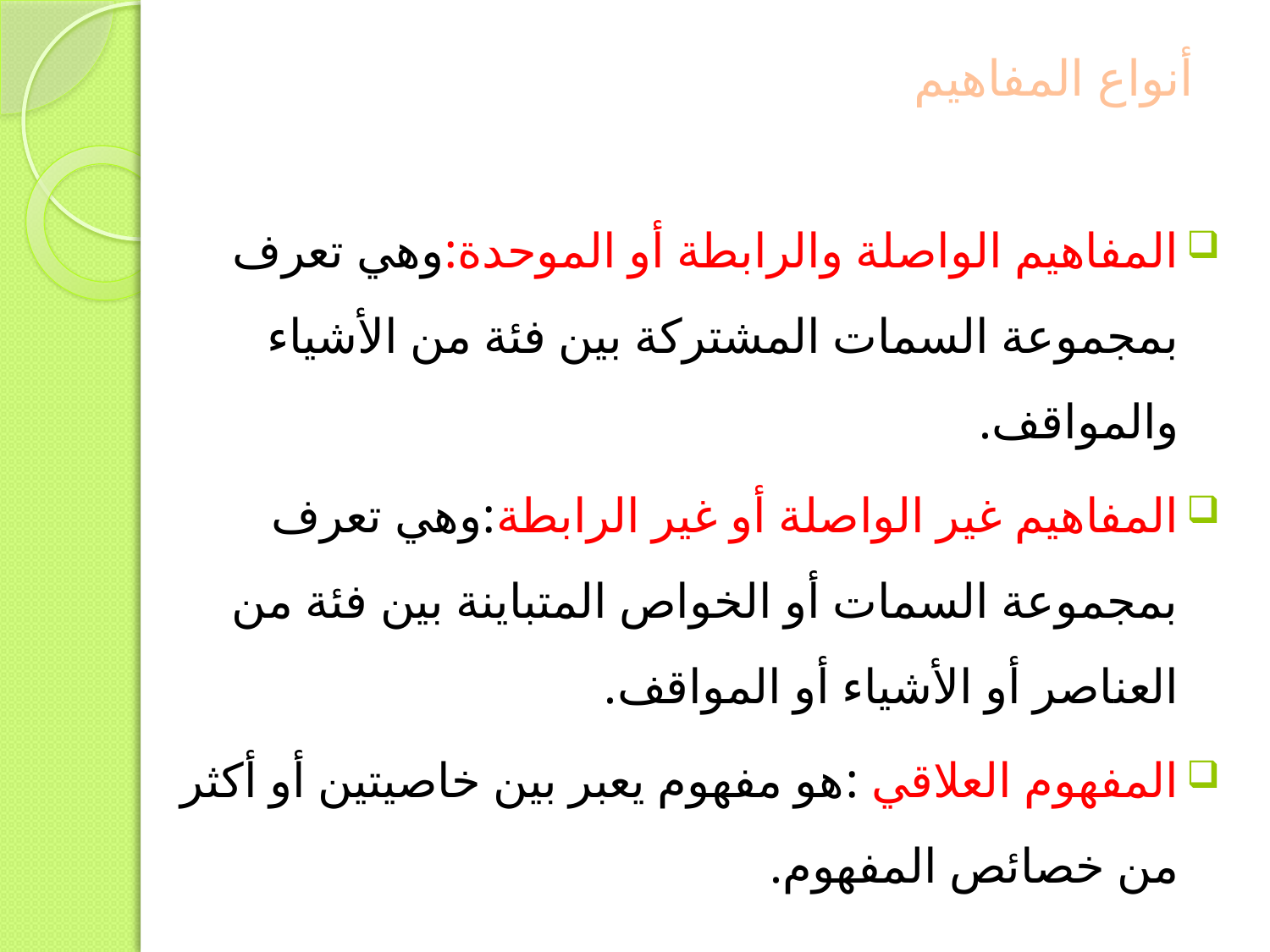

# أنواع المفاهيم
المفاهيم الواصلة والرابطة أو الموحدة:وهي تعرف بمجموعة السمات المشتركة بين فئة من الأشياء والمواقف.
المفاهيم غير الواصلة أو غير الرابطة:وهي تعرف بمجموعة السمات أو الخواص المتباينة بين فئة من العناصر أو الأشياء أو المواقف.
المفهوم العلاقي :هو مفهوم يعبر بين خاصيتين أو أكثر من خصائص المفهوم.